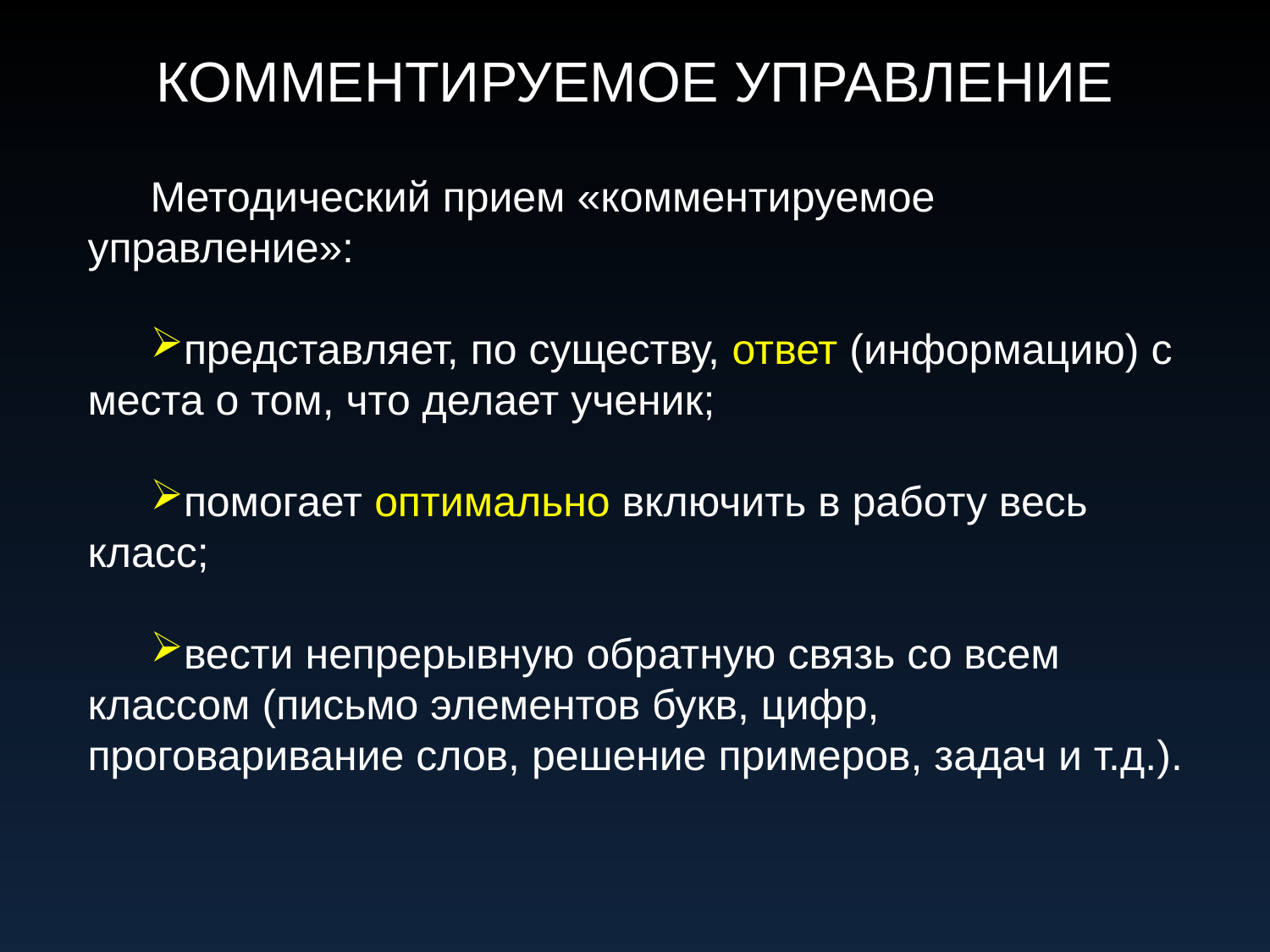

# КОММЕНТИРУЕМОЕ УПРАВЛЕНИЕ
Методический прием «комментируемое управление»:

представляет, по существу, ответ (информацию) с места о том, что делает ученик;

помогает оптимально включить в работу весь класс;

вести непрерывную обратную связь со всем классом (письмо элементов букв, цифр, проговаривание слов, решение примеров, задач и т.д.).